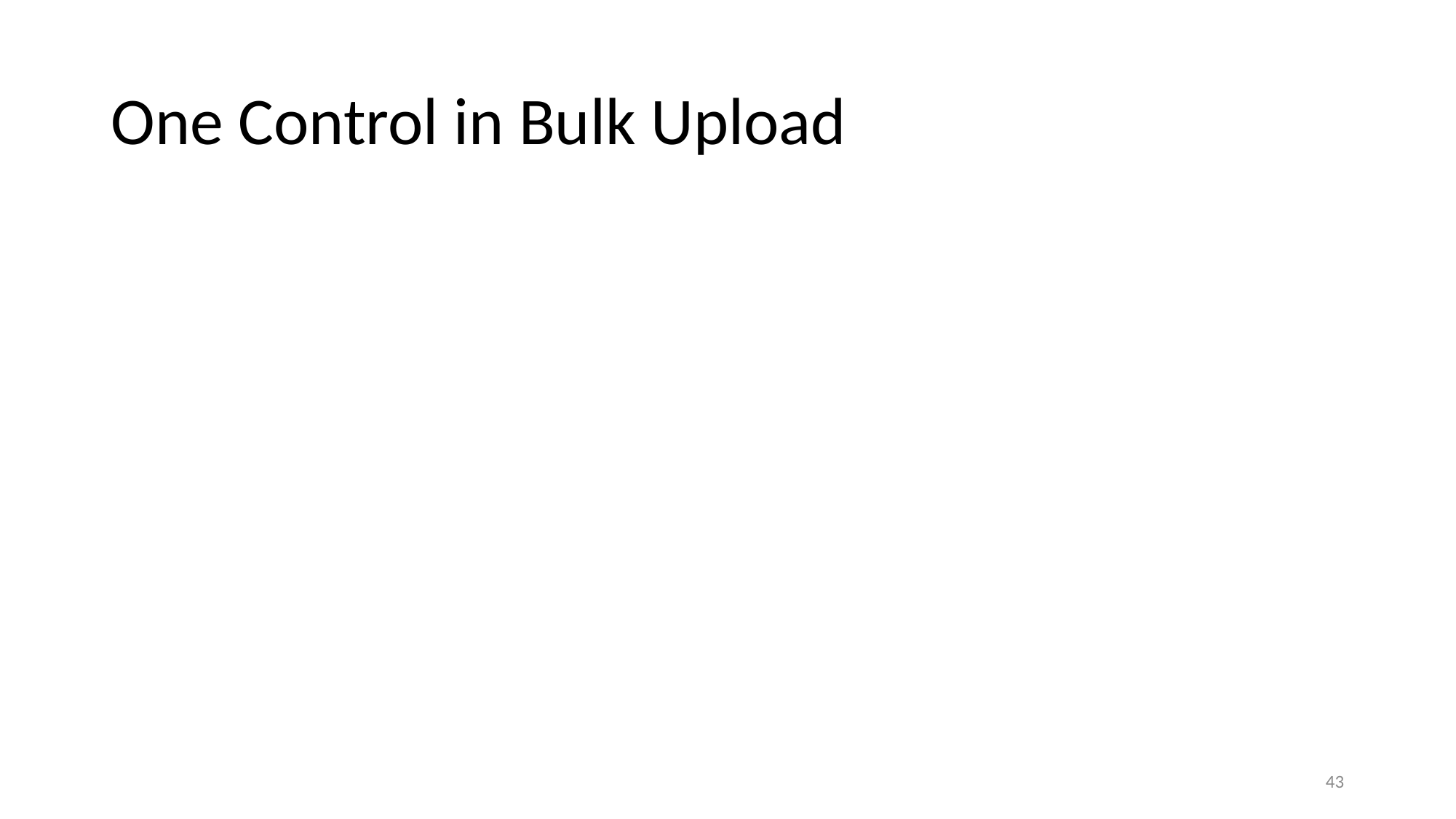

# One Control in Bulk Upload

43